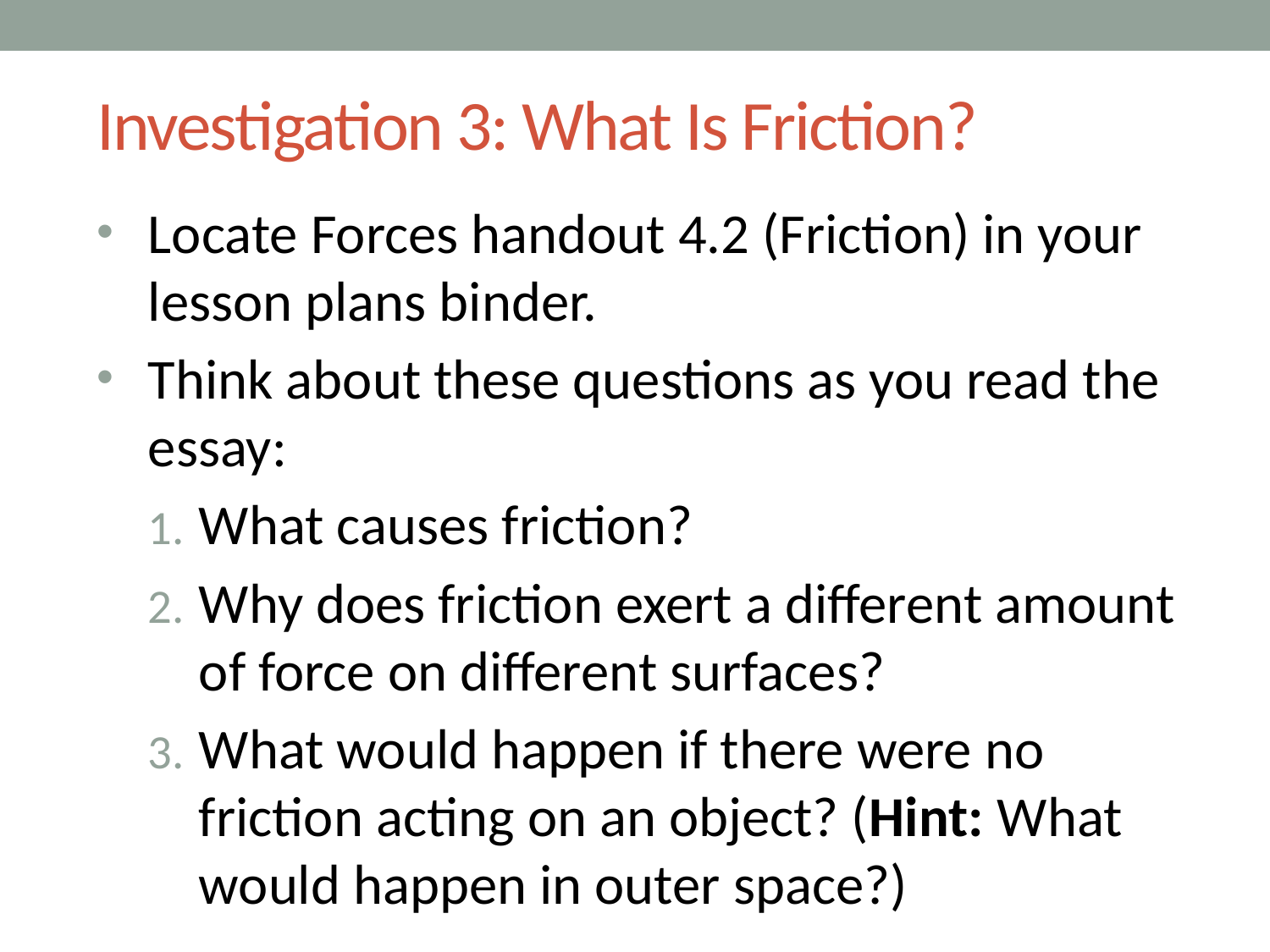

# Investigation 3: What Is Friction?
Locate Forces handout 4.2 (Friction) in your lesson plans binder.
Think about these questions as you read the essay:
What causes friction?
Why does friction exert a different amount of force on different surfaces?
What would happen if there were no friction acting on an object? (Hint: What would happen in outer space?)